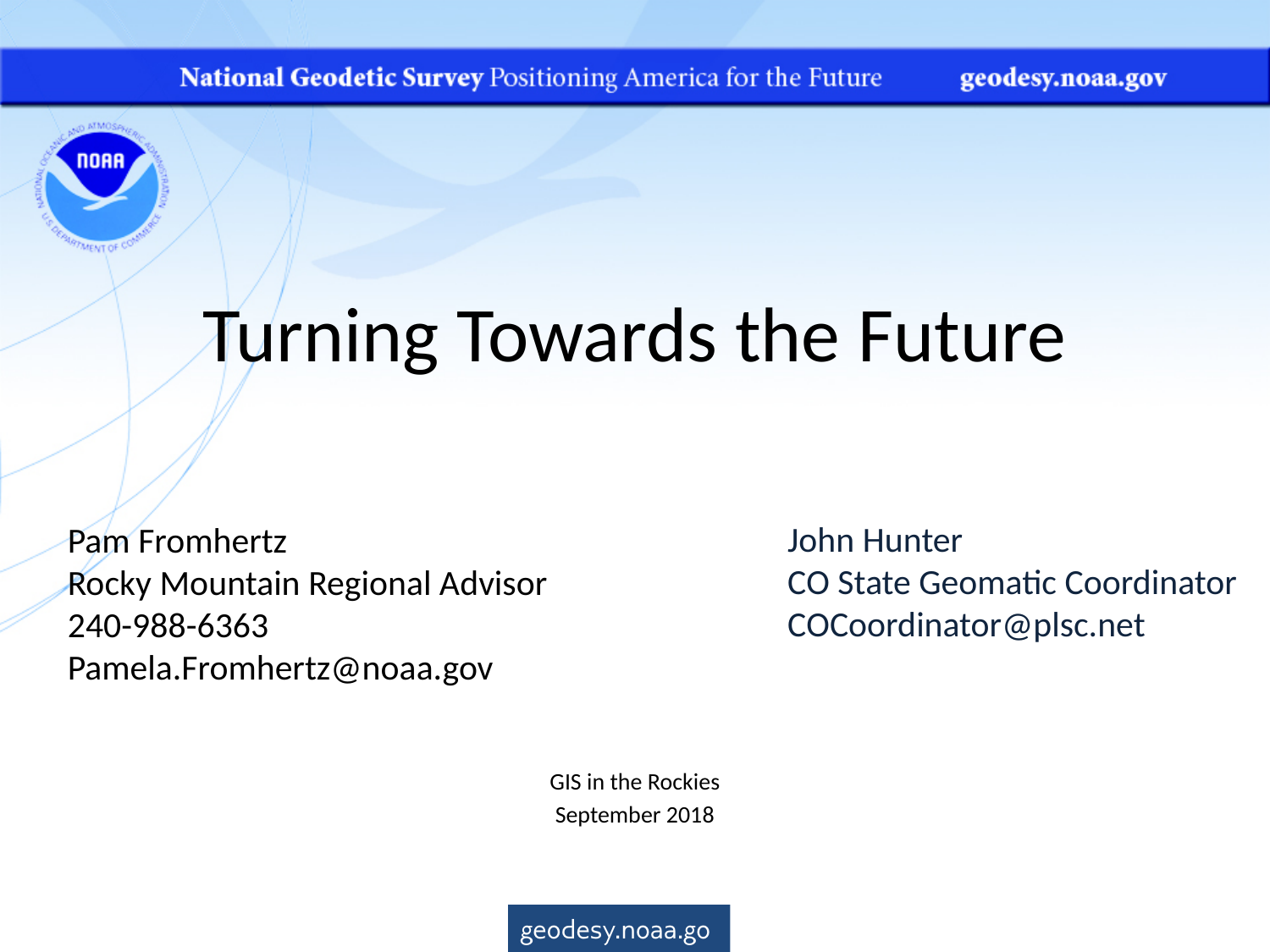

Turning Towards the Future
Pam Fromhertz
Rocky Mountain Regional Advisor
240-988-6363
Pamela.Fromhertz@noaa.gov
John Hunter
CO State Geomatic Coordinator
COCoordinator@plsc.net
GIS in the Rockies
September 2018
geodesy.noaa.gov